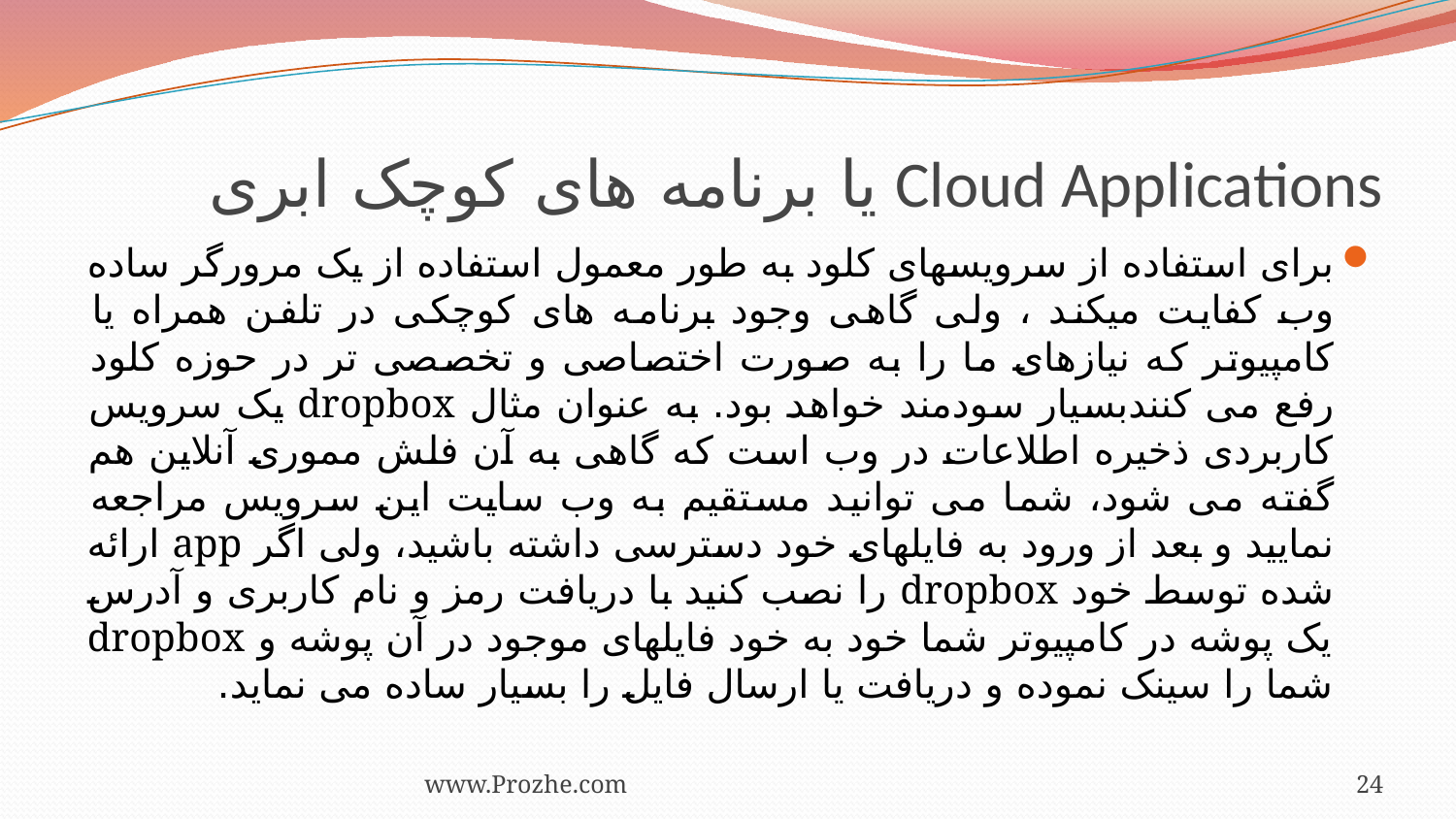

# Cloud Applications يا برنامه های کوچک ابری
برای استفاده از سرویسهای کلود به طور معمول استفاده از یک مرورگر ساده وب کفایت میکند ، ولی گاهی وجود برنامه های کوچکی در تلفن همراه یا کامپیوتر که نیازهای ما را به صورت اختصاصی و تخصصی تر در حوزه کلود رفع می کنندبسیار سودمند خواهد بود. به عنوان مثال dropbox یک سرویس کاربردی ذخیره اطلاعات در وب است که گاهی به آن فلش مموری آنلاین هم گفته می شود، شما می توانید مستقیم به وب سایت این سرویس مراجعه نمایید و بعد از ورود به فایلهای خود دسترسی داشته باشید، ولی اگر app ارائه شده توسط خود dropbox را نصب کنید با دریافت رمز و نام کاربری و آدرس یک پوشه در کامپیوتر شما خود به خود فایلهای موجود در آن پوشه و dropbox شما را سینک نموده و دریافت یا ارسال فایل را بسیار ساده می نماید.

www.Prozhe.com
24